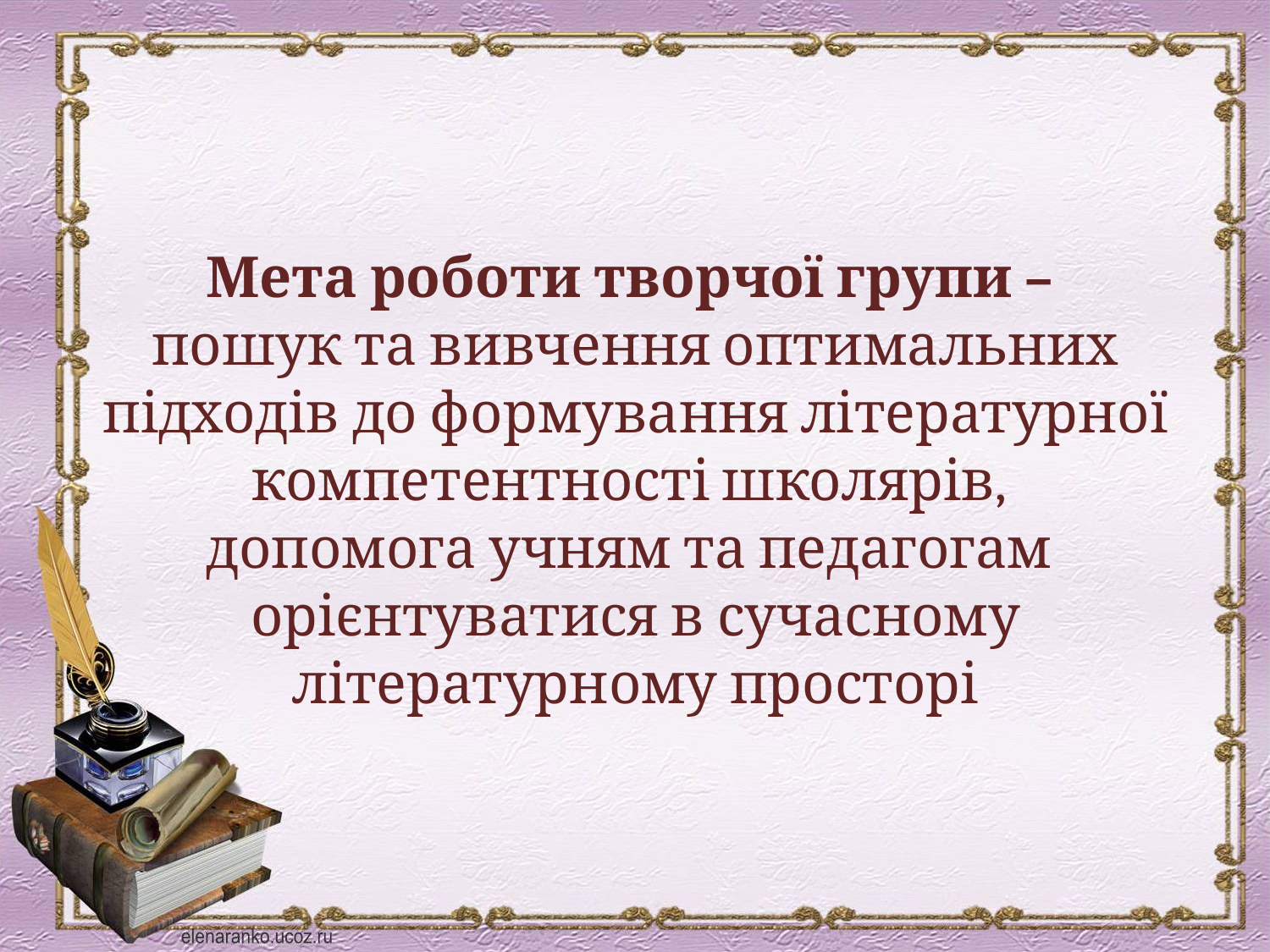

Мета роботи творчої групи –
пошук та вивчення оптимальних підходів до формування літературної компетентності школярів,
допомога учням та педагогам  орієнтуватися в сучасному літературному просторі